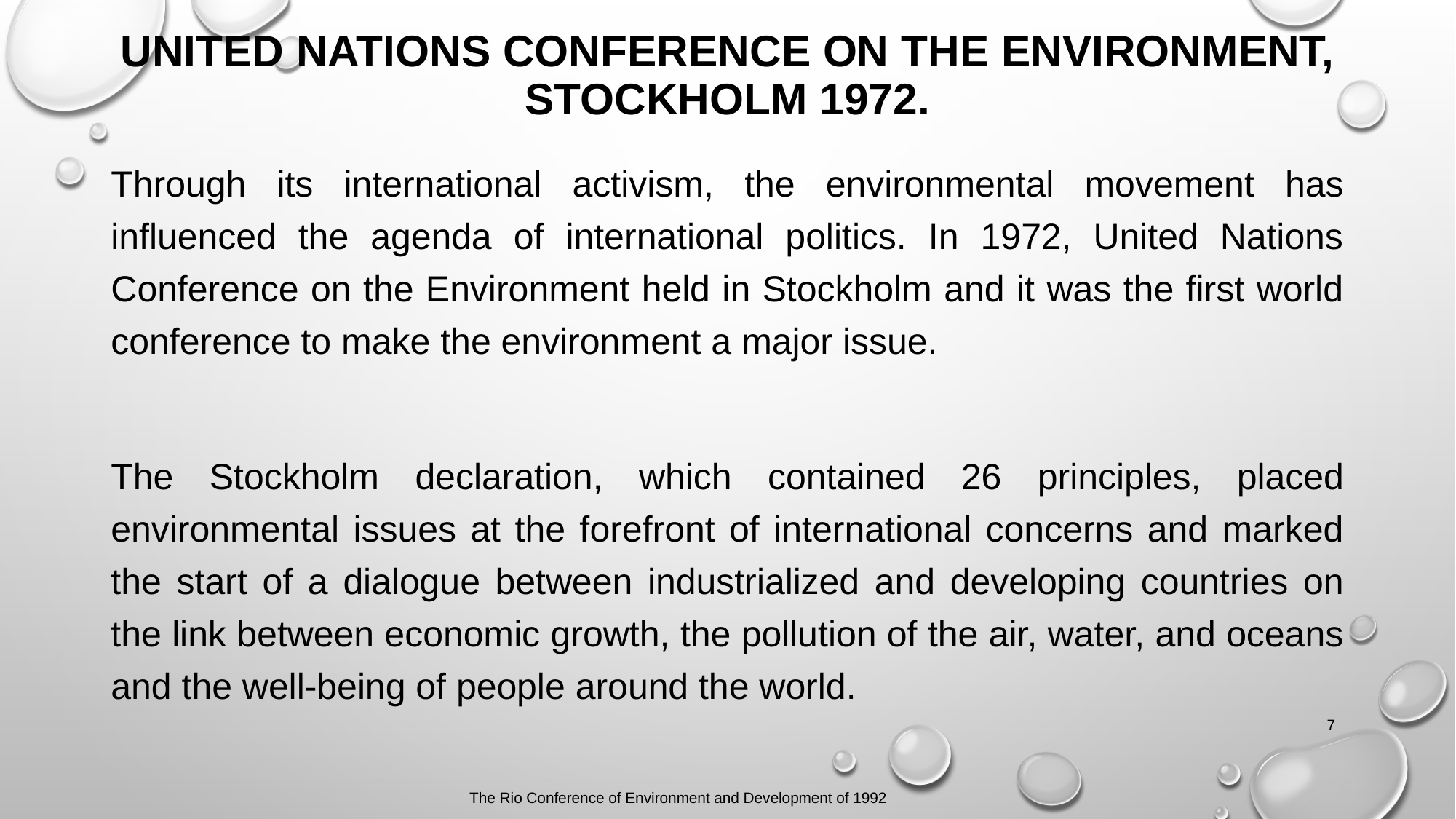

# United Nations Conference on the Environment, Stockholm 1972.
Through its international activism, the environmental movement has influenced the agenda of international politics. In 1972, United Nations Conference on the Environment held in Stockholm and it was the first world conference to make the environment a major issue.

The Stockholm declaration, which contained 26 principles, placed environmental issues at the forefront of international concerns and marked the start of a dialogue between industrialized and developing countries on the link between economic growth, the pollution of the air, water, and oceans and the well-being of people around the world.
7
The Rio Conference of Environment and Development of 1992